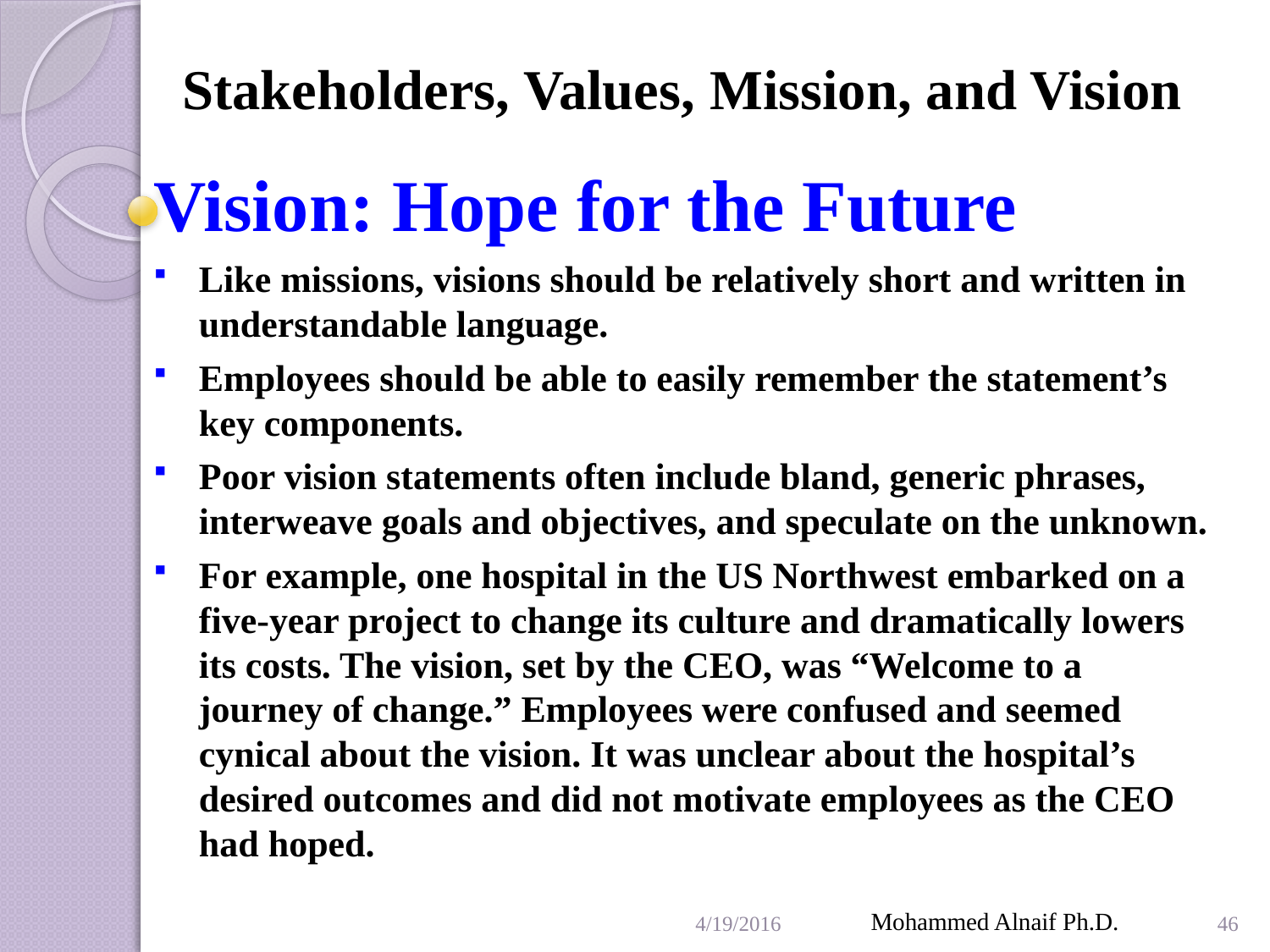

# Stakeholders, Values, Mission, and Vision
Vision: Hope for the Future
Like missions, visions should be relatively short and written in understandable language.
Employees should be able to easily remember the statement’s key components.
Poor vision statements often include bland, generic phrases, interweave goals and objectives, and speculate on the unknown.
For example, one hospital in the US Northwest embarked on a five-year project to change its culture and dramatically lowers its costs. The vision, set by the CEO, was “Welcome to a journey of change.” Employees were confused and seemed cynical about the vision. It was unclear about the hospital’s desired outcomes and did not motivate employees as the CEO had hoped.
4/19/2016
Mohammed Alnaif Ph.D.
46